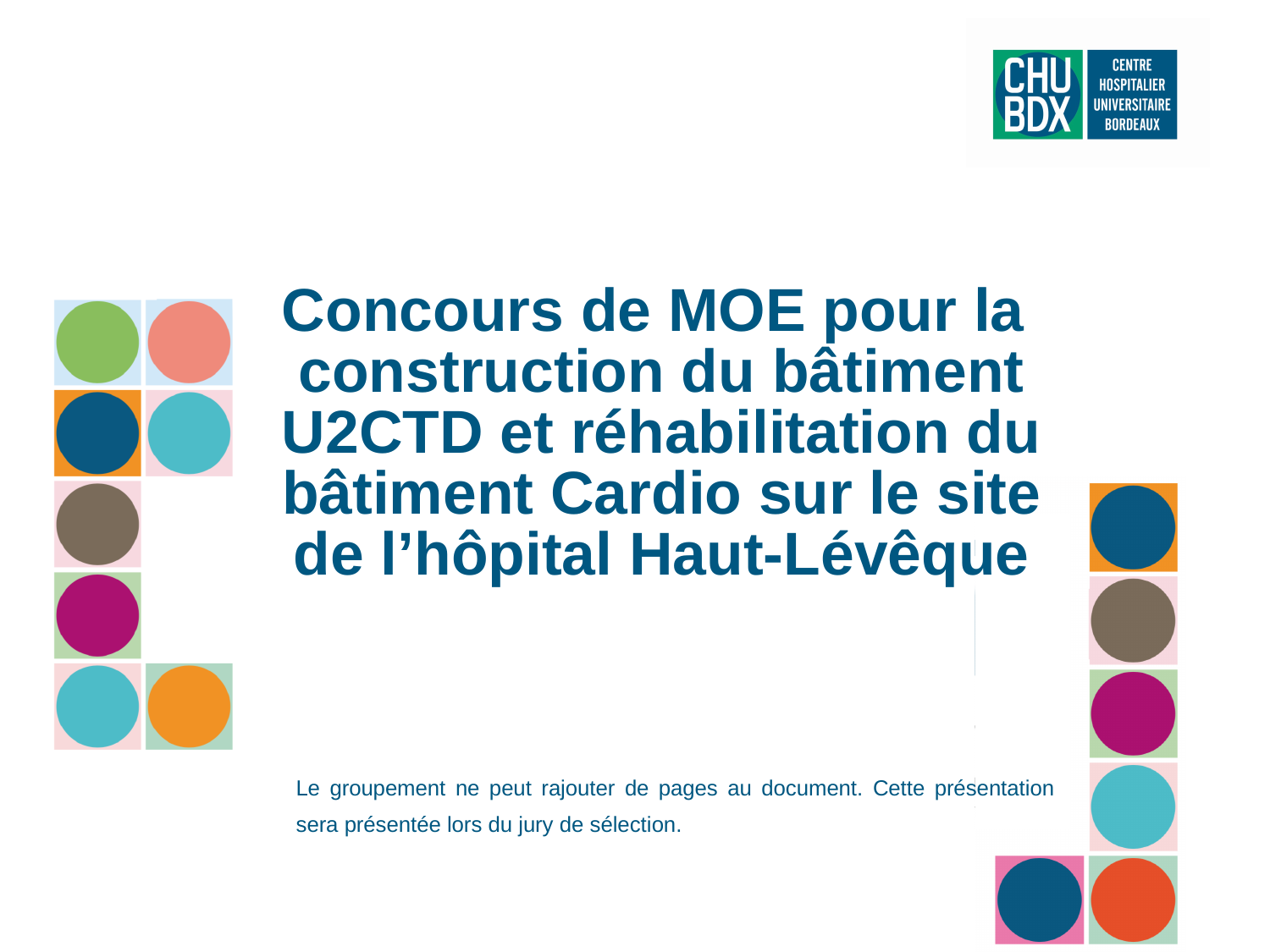

# Concours de MOE pour la construction du bâtiment U2CTD et réhabilitation du bâtiment Cardio sur le site de l’hôpital Haut-Lévêque
Le groupement ne peut rajouter de pages au document. Cette présentation sera présentée lors du jury de sélection.